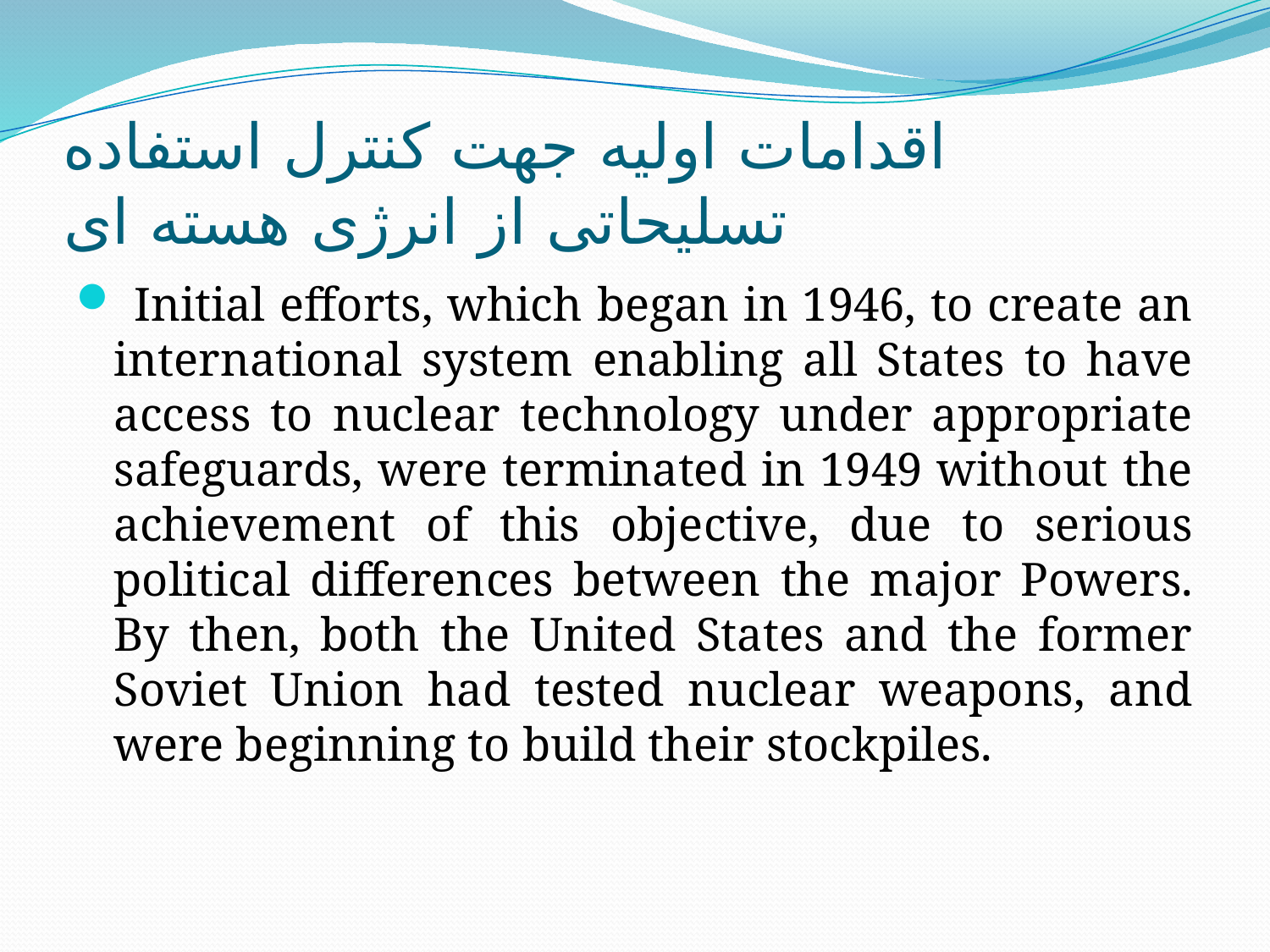

# اقدامات اولیه جهت کنترل استفاده تسلیحاتی از انرژی هسته ای
 Initial efforts, which began in 1946, to create an international system enabling all States to have access to nuclear technology under appropriate safeguards, were terminated in 1949 without the achievement of this objective, due to serious political differences between the major Powers. By then, both the United States and the former Soviet Union had tested nuclear weapons, and were beginning to build their stockpiles.